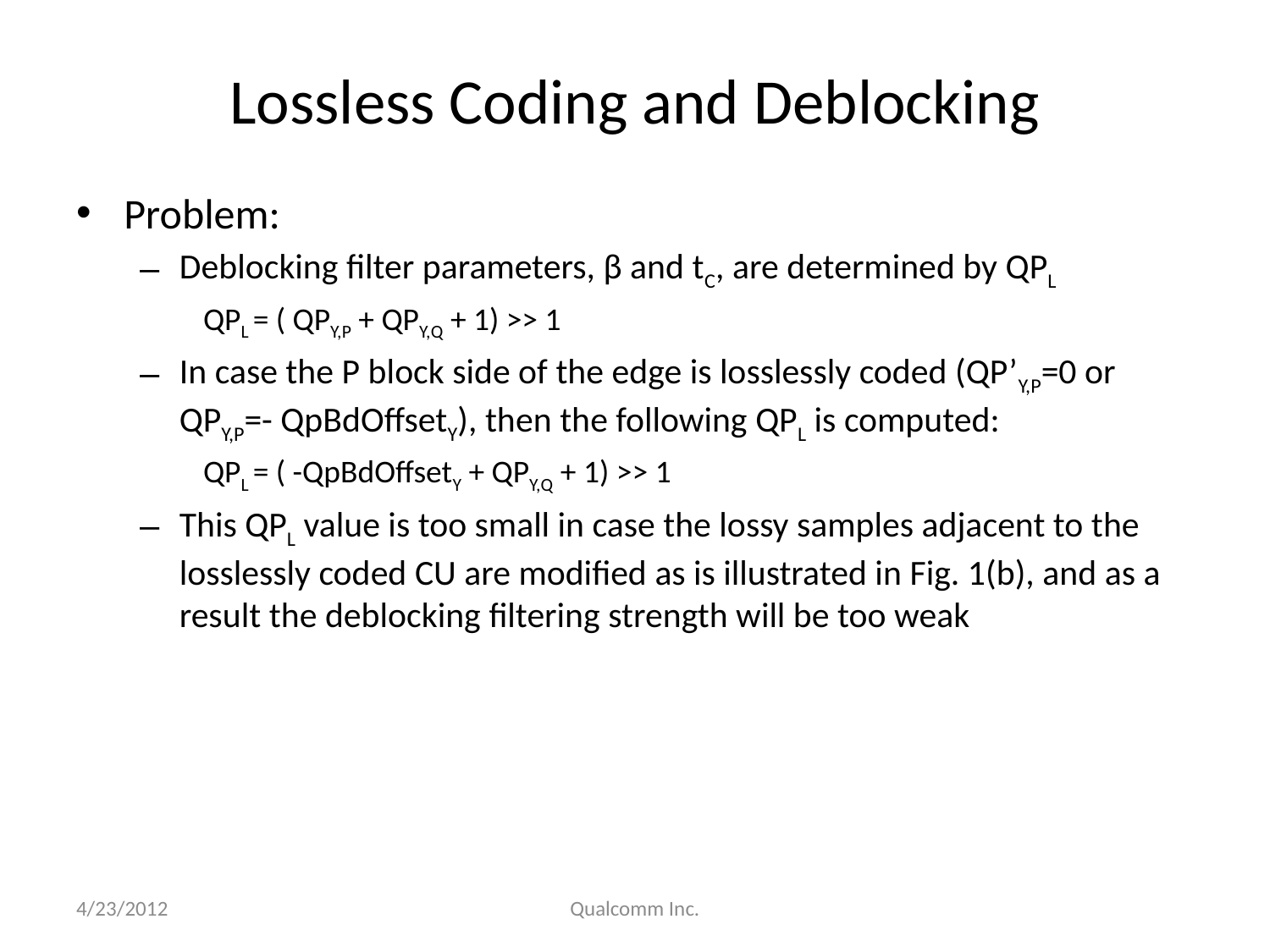

# Lossless Coding and Deblocking
Problem:
Deblocking filter parameters, β and tC, are determined by QPL
QPL = ( QPY,P + QPY,Q + 1) >> 1
In case the P block side of the edge is losslessly coded (QP’Y,P=0 or QPY,P=- QpBdOffsetY), then the following QPL is computed:
QPL = ( -QpBdOffsetY + QPY,Q + 1) >> 1
This QPL value is too small in case the lossy samples adjacent to the losslessly coded CU are modified as is illustrated in Fig. 1(b), and as a result the deblocking filtering strength will be too weak
4/23/2012
Qualcomm Inc.